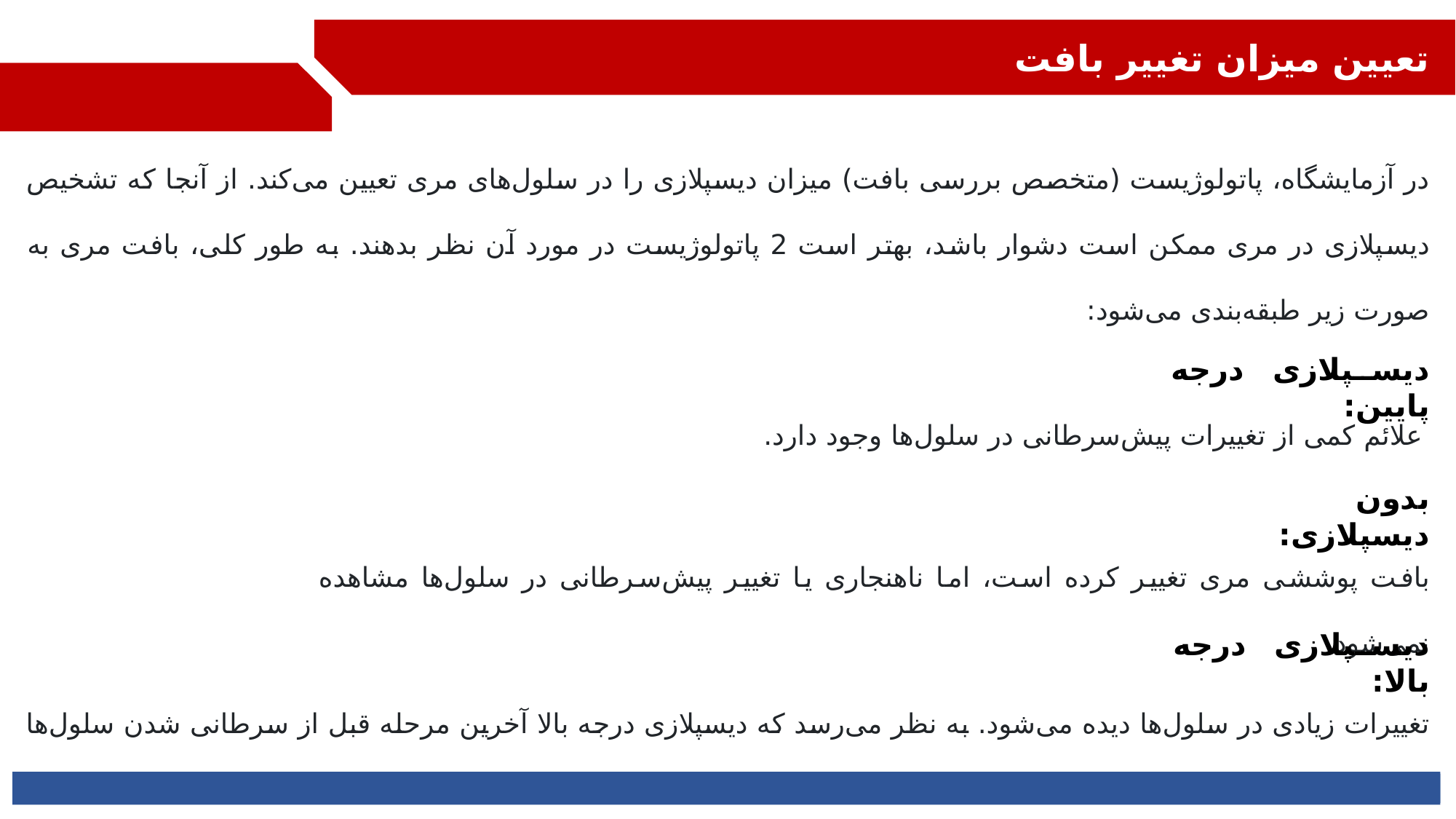

تعیین میزان تغییر بافت
در آزمایشگاه، پاتولوژیست (متخصص بررسی بافت) میزان دیسپلازی را در سلول‌های مری تعیین می‌کند. از آنجا که تشخیص دیسپلازی در مری ممکن است دشوار باشد، بهتر است 2 پاتولوژیست در مورد آن نظر بدهند. به طور کلی، بافت مری به صورت زیر طبقه‌بندی می‌شود:
دیسپلازی درجه پایین:
 علائم کمی از تغییرات پیش‌سرطانی در سلول‌ها وجود دارد.
بدون دیسپلازی:
بافت پوششی مری تغییر کرده است، اما ناهنجاری یا تغییر پیش‌سرطانی در سلول‌ها مشاهده نمی‌شود.
دیسپلازی درجه بالا:
تغییرات زیادی در سلول‌ها دیده می‌شود. به نظر می‌رسد که دیسپلازی درجه بالا آخرین مرحله قبل از سرطانی شدن سلول‌ها باشد